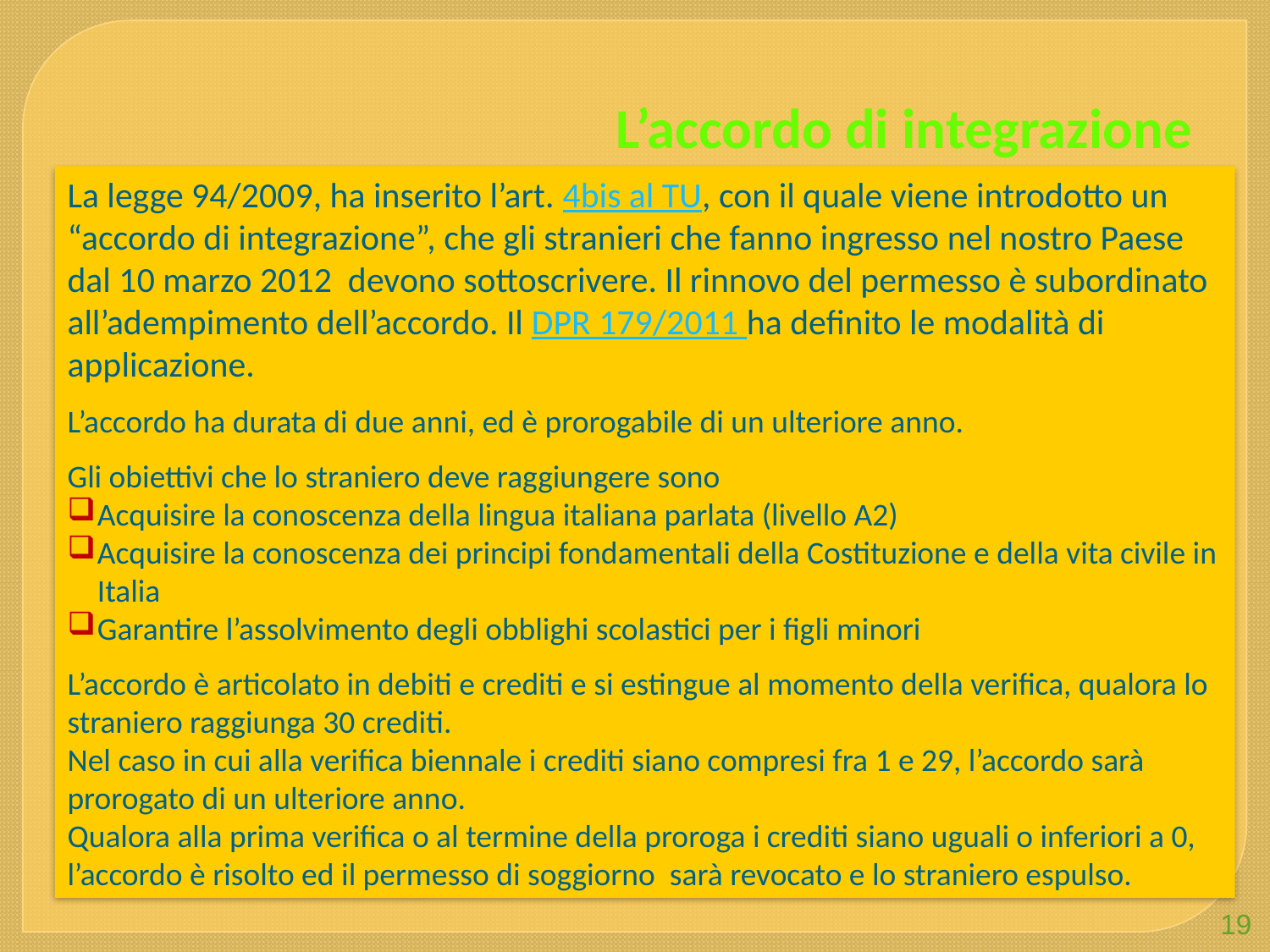

L’accordo di integrazione
La legge 94/2009, ha inserito l’art. 4bis al TU, con il quale viene introdotto un “accordo di integrazione”, che gli stranieri che fanno ingresso nel nostro Paese dal 10 marzo 2012  devono sottoscrivere. Il rinnovo del permesso è subordinato all’adempimento dell’accordo. Il DPR 179/2011 ha definito le modalità di applicazione.

L’accordo ha durata di due anni, ed è prorogabile di un ulteriore anno.

Gli obiettivi che lo straniero deve raggiungere sono
Acquisire la conoscenza della lingua italiana parlata (livello A2)
Acquisire la conoscenza dei principi fondamentali della Costituzione e della vita civile in Italia
Garantire l’assolvimento degli obblighi scolastici per i figli minori

L’accordo è articolato in debiti e crediti e si estingue al momento della verifica, qualora lo straniero raggiunga 30 crediti.
Nel caso in cui alla verifica biennale i crediti siano compresi fra 1 e 29, l’accordo sarà prorogato di un ulteriore anno.
Qualora alla prima verifica o al termine della proroga i crediti siano uguali o inferiori a 0, l’accordo è risolto ed il permesso di soggiorno  sarà revocato e lo straniero espulso.
19